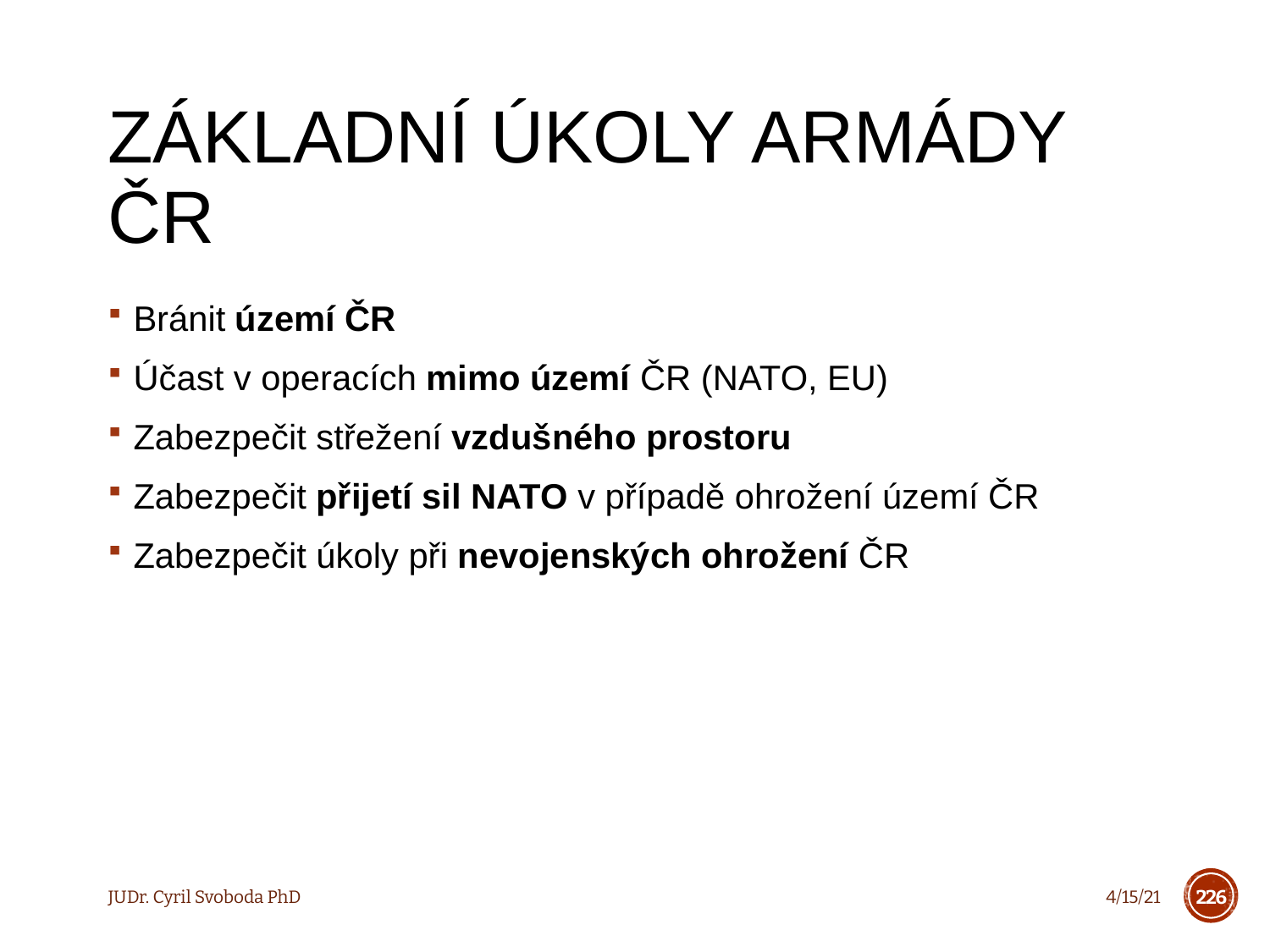

# Základní úkoly Armády ČR
Bránit území ČR
Účast v operacích mimo území ČR (NATO, EU)
Zabezpečit střežení vzdušného prostoru
Zabezpečit přijetí sil NATO v případě ohrožení území ČR
Zabezpečit úkoly při nevojenských ohrožení ČR
JUDr. Cyril Svoboda PhD
4/15/21
226